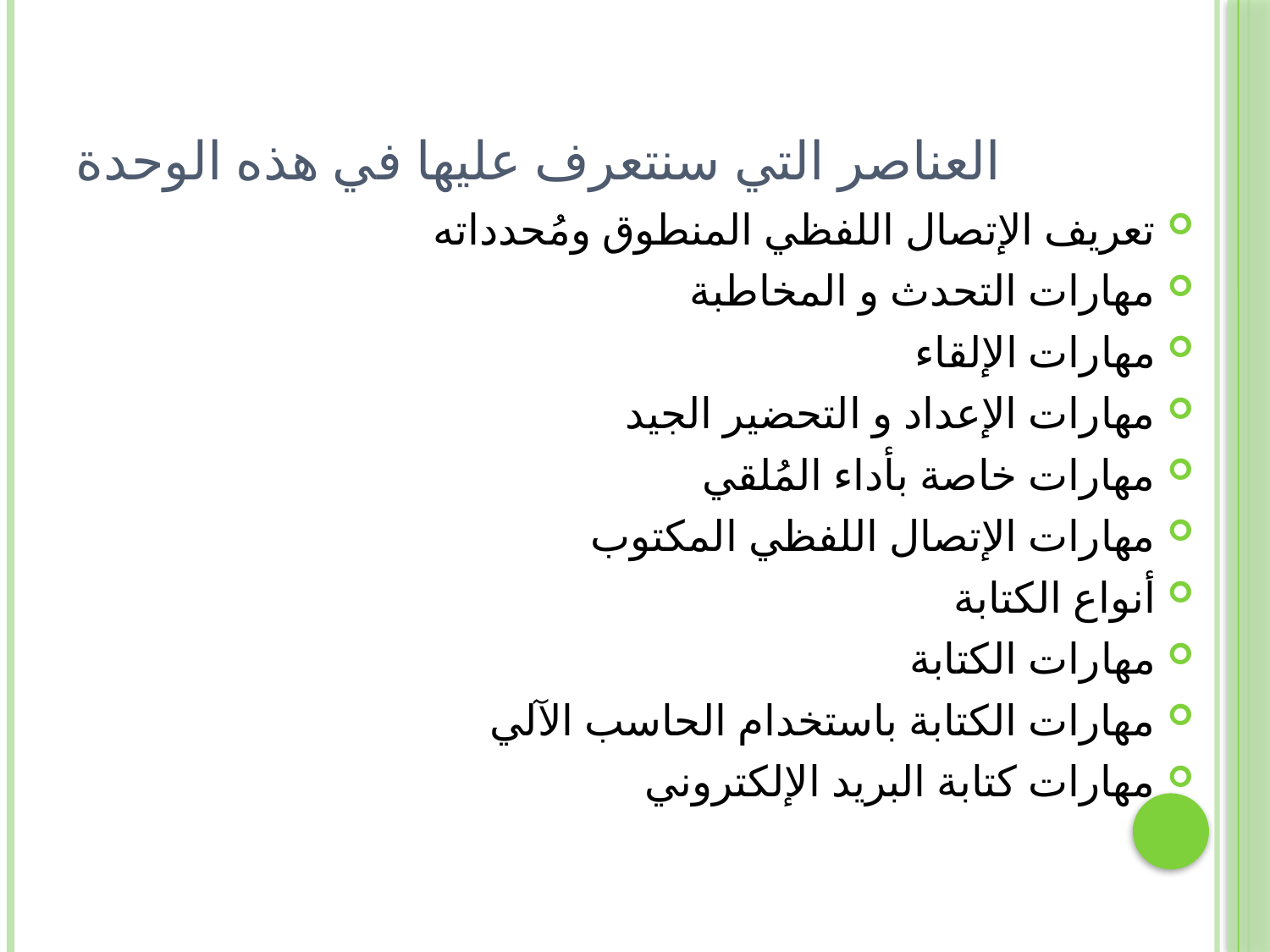

# العناصر التي سنتعرف عليها في هذه الوحدة
تعريف الإتصال اللفظي المنطوق ومُحدداته
مهارات التحدث و المخاطبة
مهارات الإلقاء
مهارات الإعداد و التحضير الجيد
مهارات خاصة بأداء المُلقي
مهارات الإتصال اللفظي المكتوب
أنواع الكتابة
مهارات الكتابة
مهارات الكتابة باستخدام الحاسب الآلي
مهارات كتابة البريد الإلكتروني